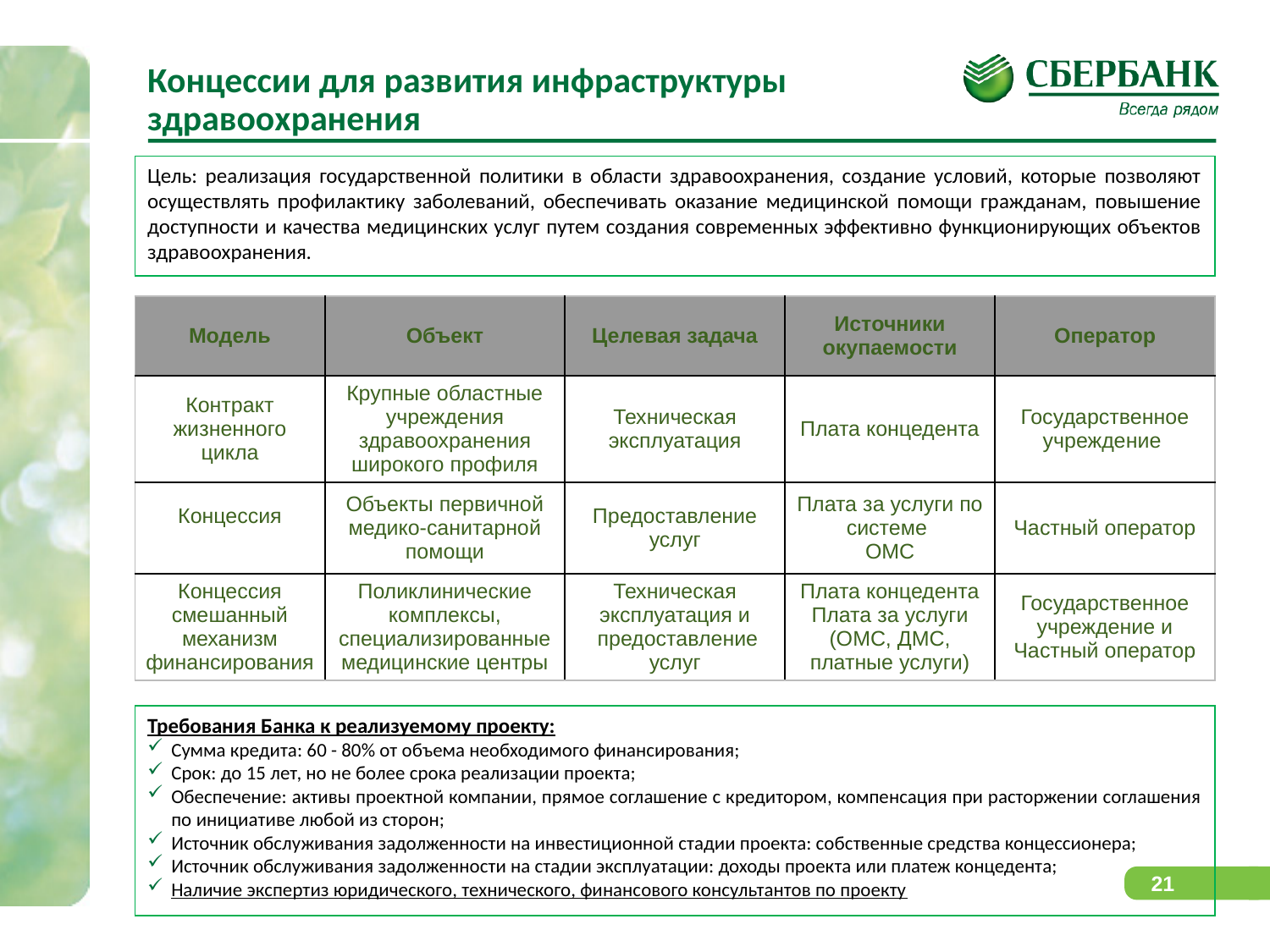

Концессии для развития инфраструктуры здравоохранения
Цель: реализация государственной политики в области здравоохранения, создание условий, которые позволяют осуществлять профилактику заболеваний, обеспечивать оказание медицинской помощи гражданам, повышение доступности и качества медицинских услуг путем создания современных эффективно функционирующих объектов здравоохранения.
| Модель | Объект | Целевая задача | Источники окупаемости | Оператор |
| --- | --- | --- | --- | --- |
| Контракт жизненного цикла | Крупные областные учреждения здравоохранения широкого профиля | Техническая эксплуатация | Плата концедента | Государственное учреждение |
| Концессия | Объекты первичной медико-санитарной помощи | Предоставление услуг | Плата за услуги по системе ОМС | Частный оператор |
| Концессия смешанный механизм финансирования | Поликлинические комплексы, специализированные медицинские центры | Техническая эксплуатация и предоставление услуг | Плата концедента Плата за услуги (ОМС, ДМС, платные услуги) | Государственное учреждение и Частный оператор |
Требования Банка к реализуемому проекту:
Сумма кредита: 60 - 80% от объема необходимого финансирования;
Срок: до 15 лет, но не более срока реализации проекта;
Обеспечение: активы проектной компании, прямое соглашение с кредитором, компенсация при расторжении соглашения по инициативе любой из сторон;
Источник обслуживания задолженности на инвестиционной стадии проекта: собственные средства концессионера;
Источник обслуживания задолженности на стадии эксплуатации: доходы проекта или платеж концедента;
Наличие экспертиз юридического, технического, финансового консультантов по проекту